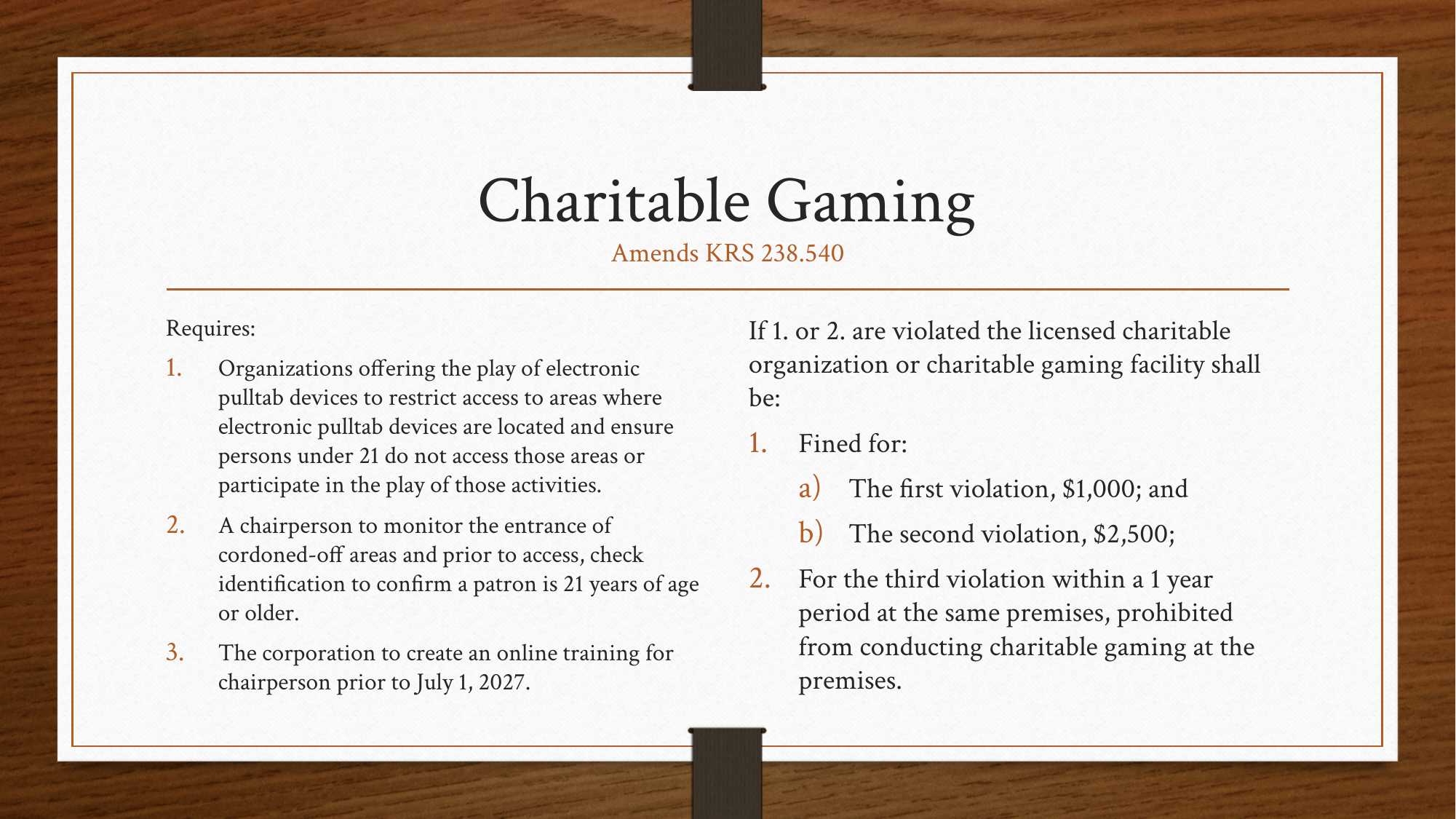

# Charitable Gaming
Amends KRS 238.540
Requires:
Organizations offering the play of electronic pulltab devices to restrict access to areas where electronic pulltab devices are located and ensure persons under 21 do not access those areas or participate in the play of those activities.
A chairperson to monitor the entrance of cordoned-off areas and prior to access, check identification to confirm a patron is 21 years of age or older.
The corporation to create an online training for chairperson prior to July 1, 2027.
If 1. or 2. are violated the licensed charitable organization or charitable gaming facility shall be:
Fined for:
The first violation, $1,000; and
The second violation, $2,500;
For the third violation within a 1 year period at the same premises, prohibited from conducting charitable gaming at the premises.